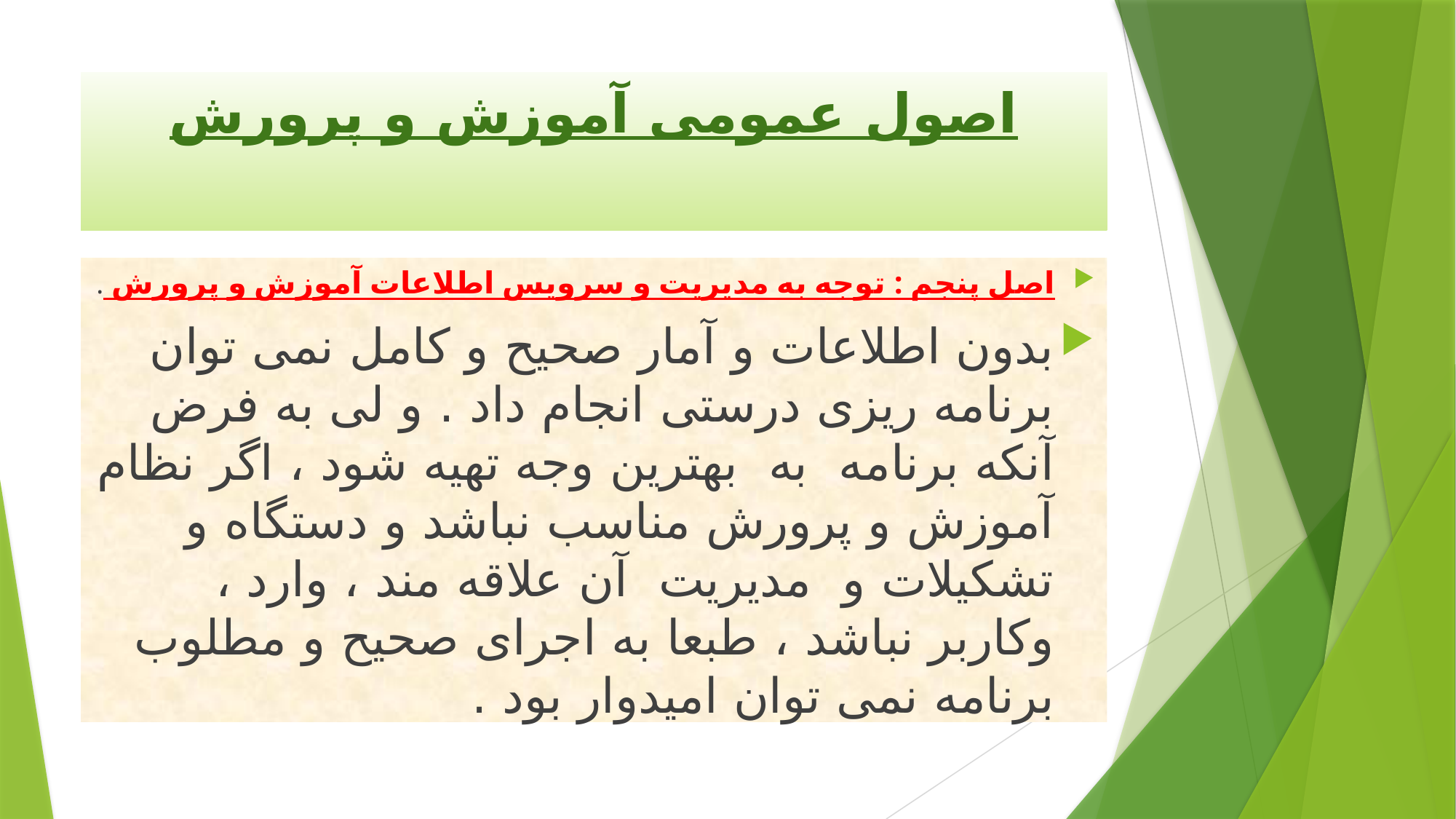

# اصول عمومی آموزش و پرورش
اصل پنجم : توجه به مدیریت و سرویس اطلاعات آموزش و پرورش .
بدون اطلاعات و آمار صحیح و کامل نمی توان برنامه ریزی درستی انجام داد . و لی به فرض آنکه برنامه  به  بهترین وجه تهیه شود ، اگر نظام آموزش و پرورش مناسب نباشد و دستگاه و تشکیلات و  مدیریت  آن علاقه مند ، وارد ، وکاربر نباشد ، طبعا به اجرای صحیح و مطلوب برنامه نمی توان امیدوار بود .